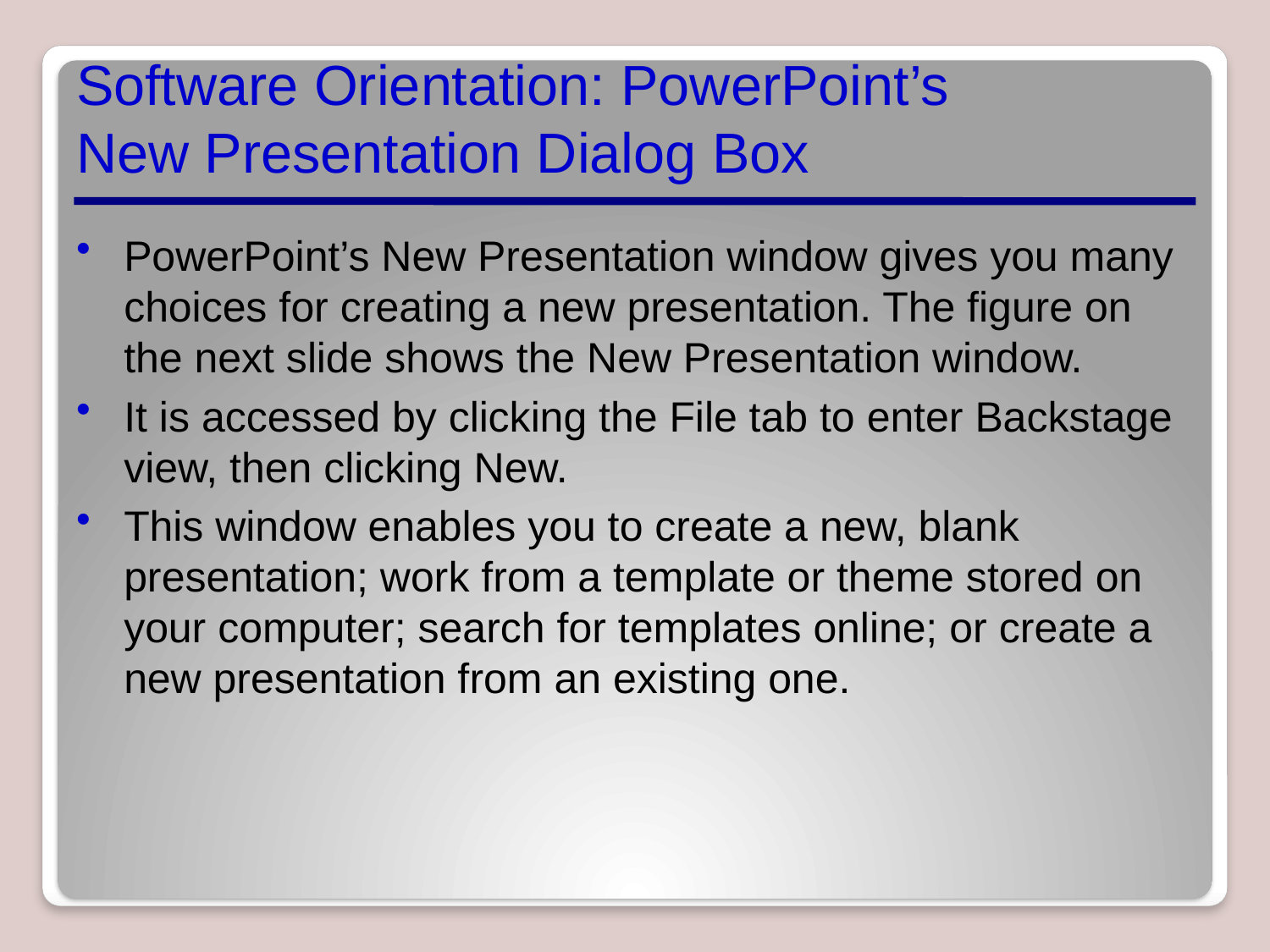

# Software Orientation: PowerPoint’s New Presentation Dialog Box
PowerPoint’s New Presentation window gives you many choices for creating a new presentation. The figure on the next slide shows the New Presentation window.
It is accessed by clicking the File tab to enter Backstage view, then clicking New.
This window enables you to create a new, blank presentation; work from a template or theme stored on your computer; search for templates online; or create a new presentation from an existing one.